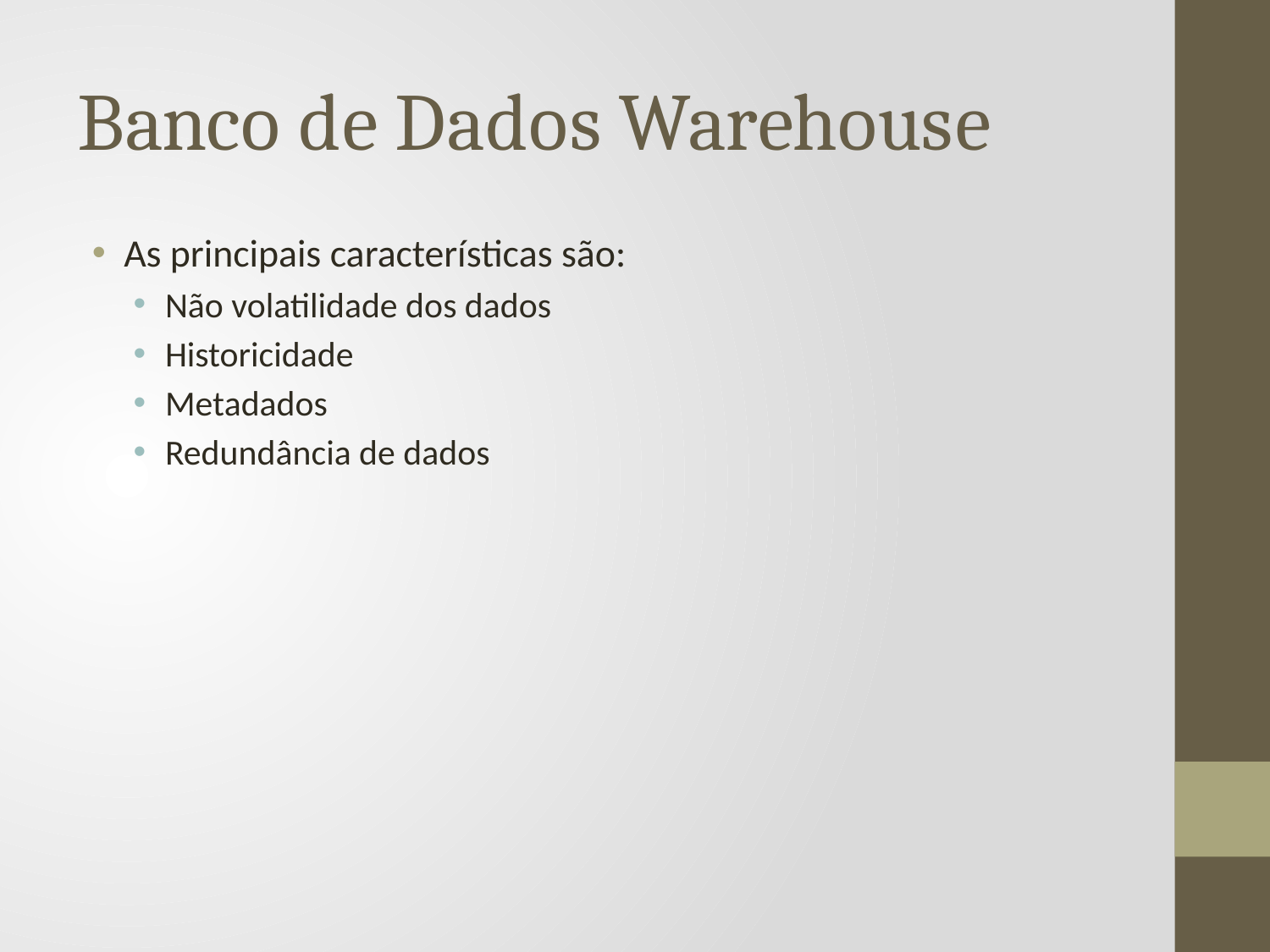

# Banco de Dados Warehouse
As principais características são:
Não volatilidade dos dados
Historicidade
Metadados
Redundância de dados